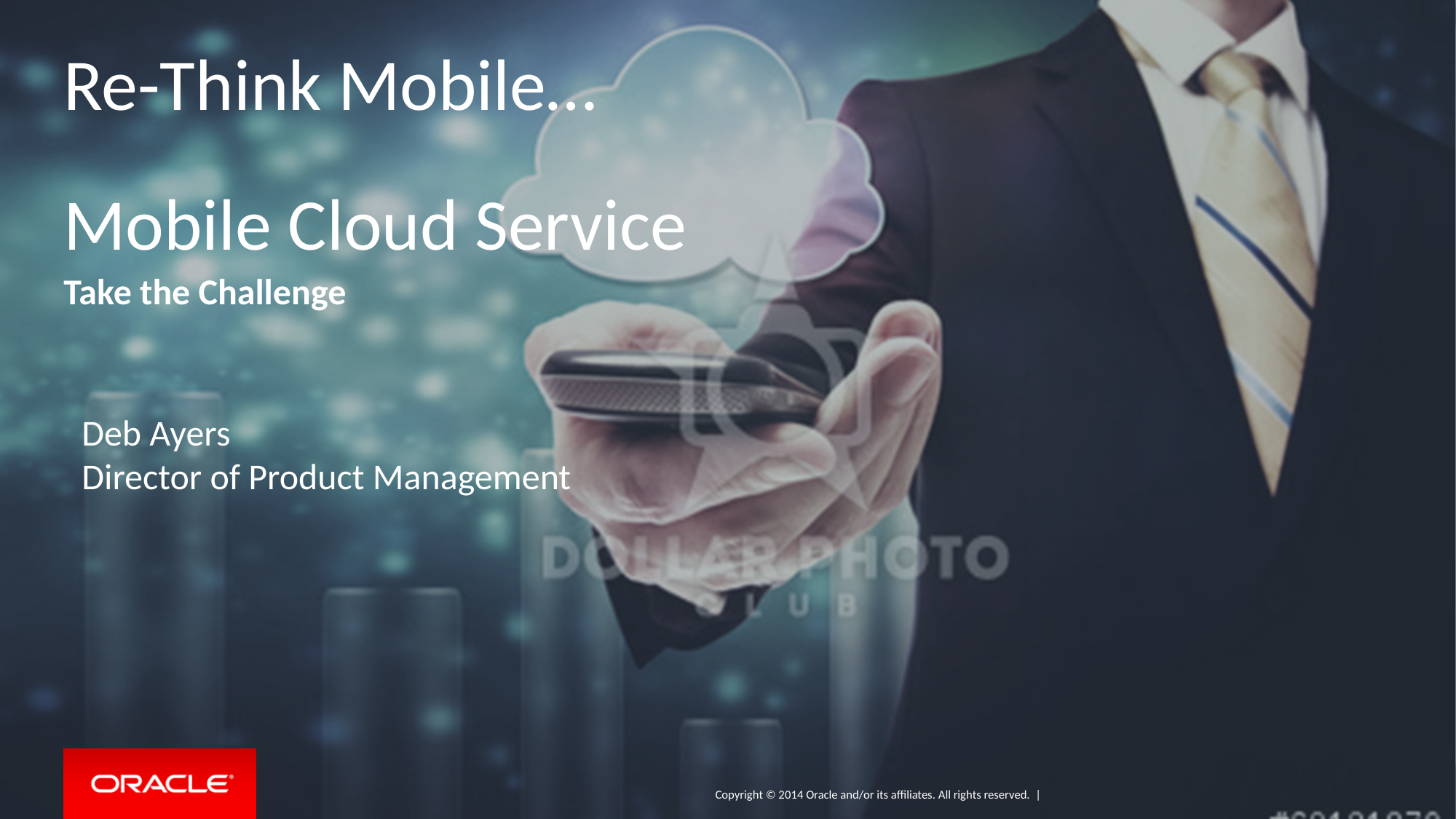

# Re-Think Mobile… Mobile Cloud Service
Take the Challenge
Deb Ayers
Director of Product Management
1